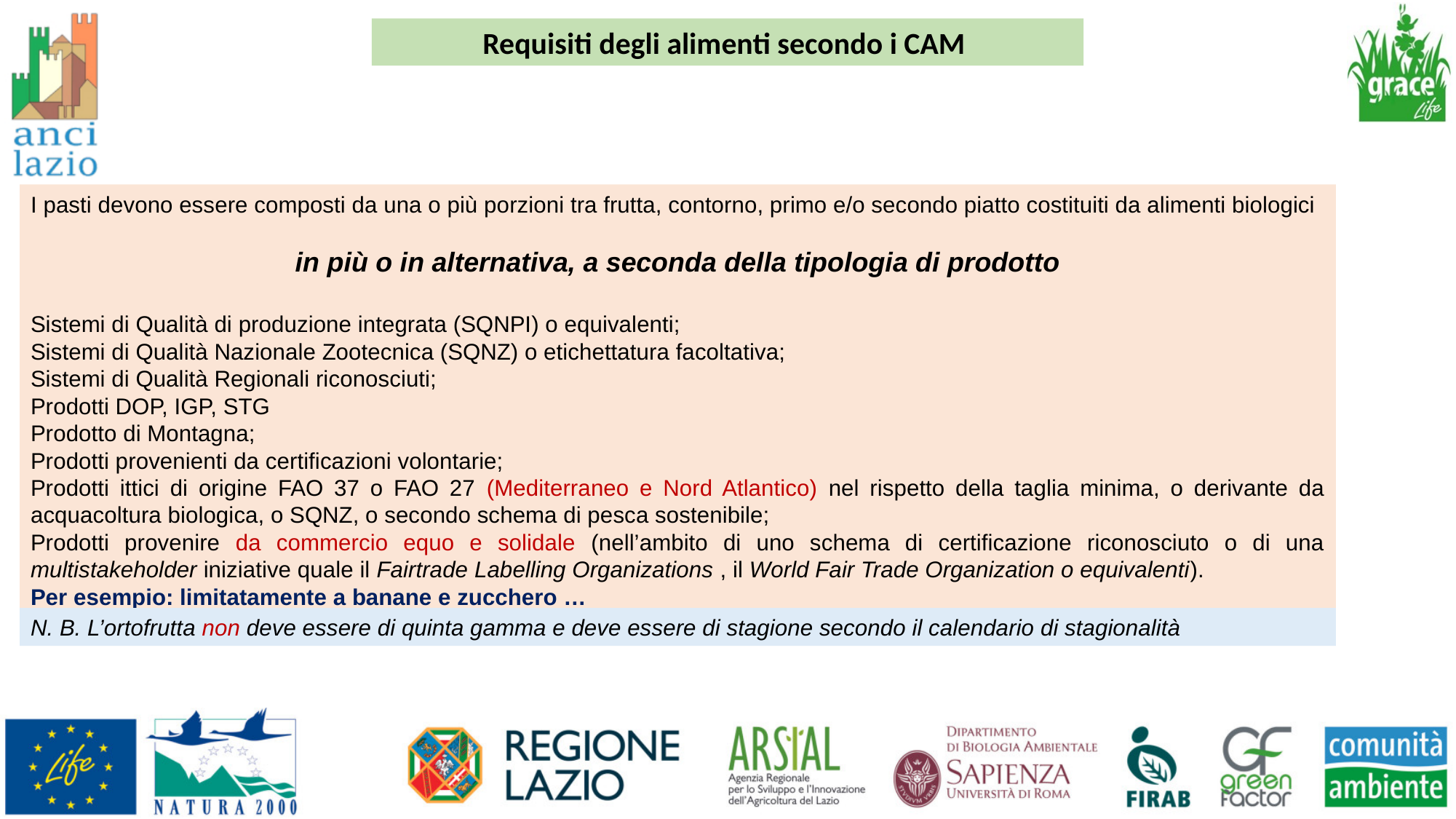

Requisiti degli alimenti secondo i CAM
I pasti devono essere composti da una o più porzioni tra frutta, contorno, primo e/o secondo piatto costituiti da alimenti biologici
in più o in alternativa, a seconda della tipologia di prodotto

Sistemi di Qualità di produzione integrata (SQNPI) o equivalenti;
Sistemi di Qualità Nazionale Zootecnica (SQNZ) o etichettatura facoltativa;
Sistemi di Qualità Regionali riconosciuti;
Prodotti DOP, IGP, STG
Prodotto di Montagna;
Prodotti provenienti da certificazioni volontarie;
Prodotti ittici di origine FAO 37 o FAO 27 (Mediterraneo e Nord Atlantico) nel rispetto della taglia minima, o derivante da acquacoltura biologica, o SQNZ, o secondo schema di pesca sostenibile;
Prodotti provenire da commercio equo e solidale (nell’ambito di uno schema di certificazione riconosciuto o di una multistakeholder iniziative quale il Fairtrade Labelling Organizations , il World Fair Trade Organization o equivalenti).
Per esempio: limitatamente a banane e zucchero …
N. B. L’ortofrutta non deve essere di quinta gamma e deve essere di stagione secondo il calendario di stagionalità